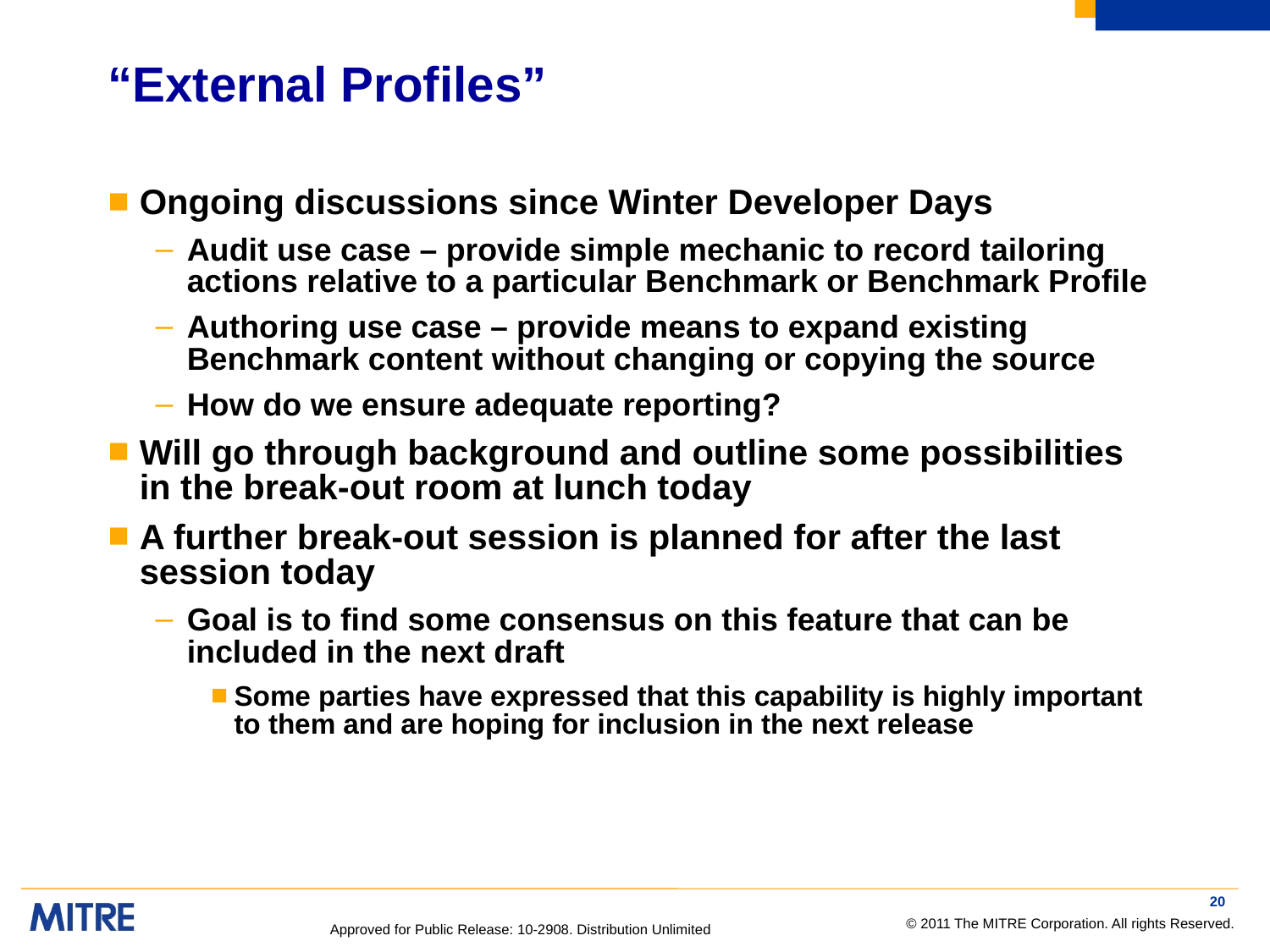

# “External Profiles”
Ongoing discussions since Winter Developer Days
Audit use case – provide simple mechanic to record tailoring actions relative to a particular Benchmark or Benchmark Profile
Authoring use case – provide means to expand existing Benchmark content without changing or copying the source
How do we ensure adequate reporting?
Will go through background and outline some possibilities in the break-out room at lunch today
A further break-out session is planned for after the last session today
Goal is to find some consensus on this feature that can be included in the next draft
Some parties have expressed that this capability is highly important to them and are hoping for inclusion in the next release
20